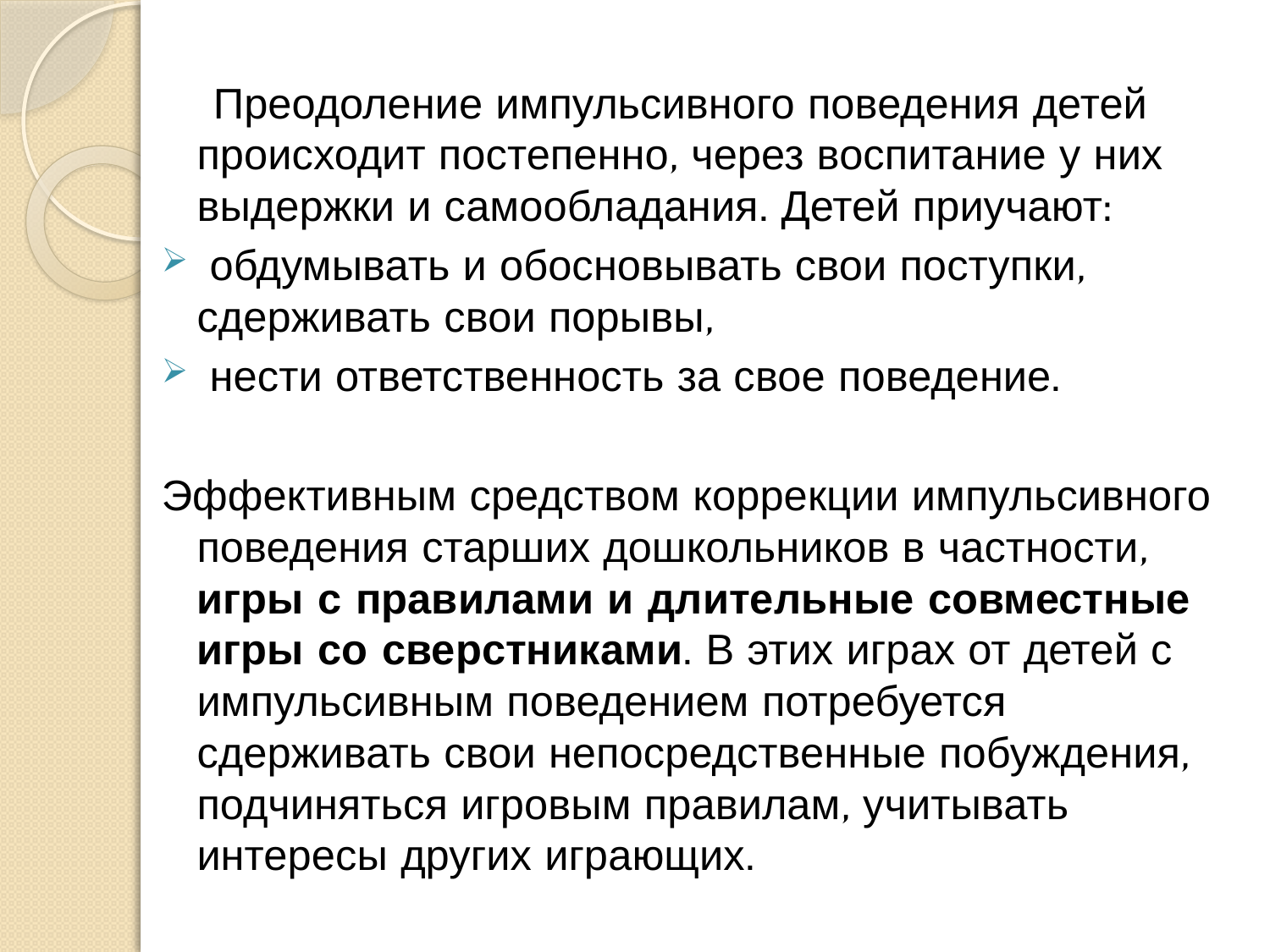

Преодоление импульсивного поведения детей происходит постепенно, через воспитание у них выдержки и самообладания. Детей приучают:
 обдумывать и обосновывать свои поступки, сдерживать свои порывы,
 нести ответственность за свое поведение.

Эффективным средством коррекции импульсивного поведения старших дошкольников в частности, игры с правилами и длительные совместные игры со сверстниками. В этих играх от детей с импульсивным поведением потребуется сдерживать свои непосредственные побуждения, подчиняться игровым правилам, учитывать интересы других играющих.